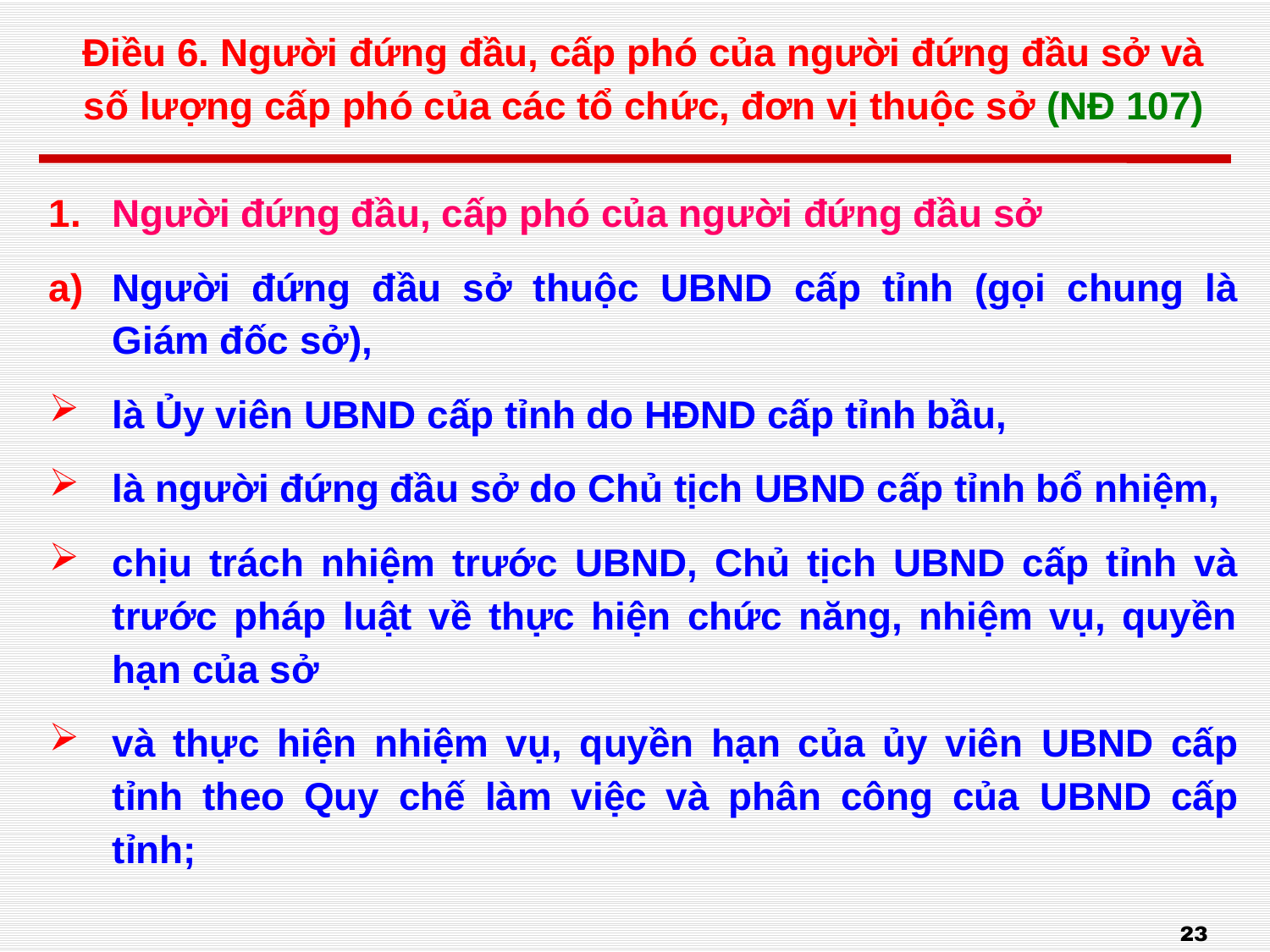

# Điều 6. Người đứng đầu, cấp phó của người đứng đầu sở và số lượng cấp phó của các tổ chức, đơn vị thuộc sở (NĐ 107)
Người đứng đầu, cấp phó của người đứng đầu sở
Người đứng đầu sở thuộc UBND cấp tỉnh (gọi chung là Giám đốc sở),
là Ủy viên UBND cấp tỉnh do HĐND cấp tỉnh bầu,
là người đứng đầu sở do Chủ tịch UBND cấp tỉnh bổ nhiệm,
chịu trách nhiệm trước UBND, Chủ tịch UBND cấp tỉnh và trước pháp luật về thực hiện chức năng, nhiệm vụ, quyền hạn của sở
và thực hiện nhiệm vụ, quyền hạn của ủy viên UBND cấp tỉnh theo Quy chế làm việc và phân công của UBND cấp tỉnh;